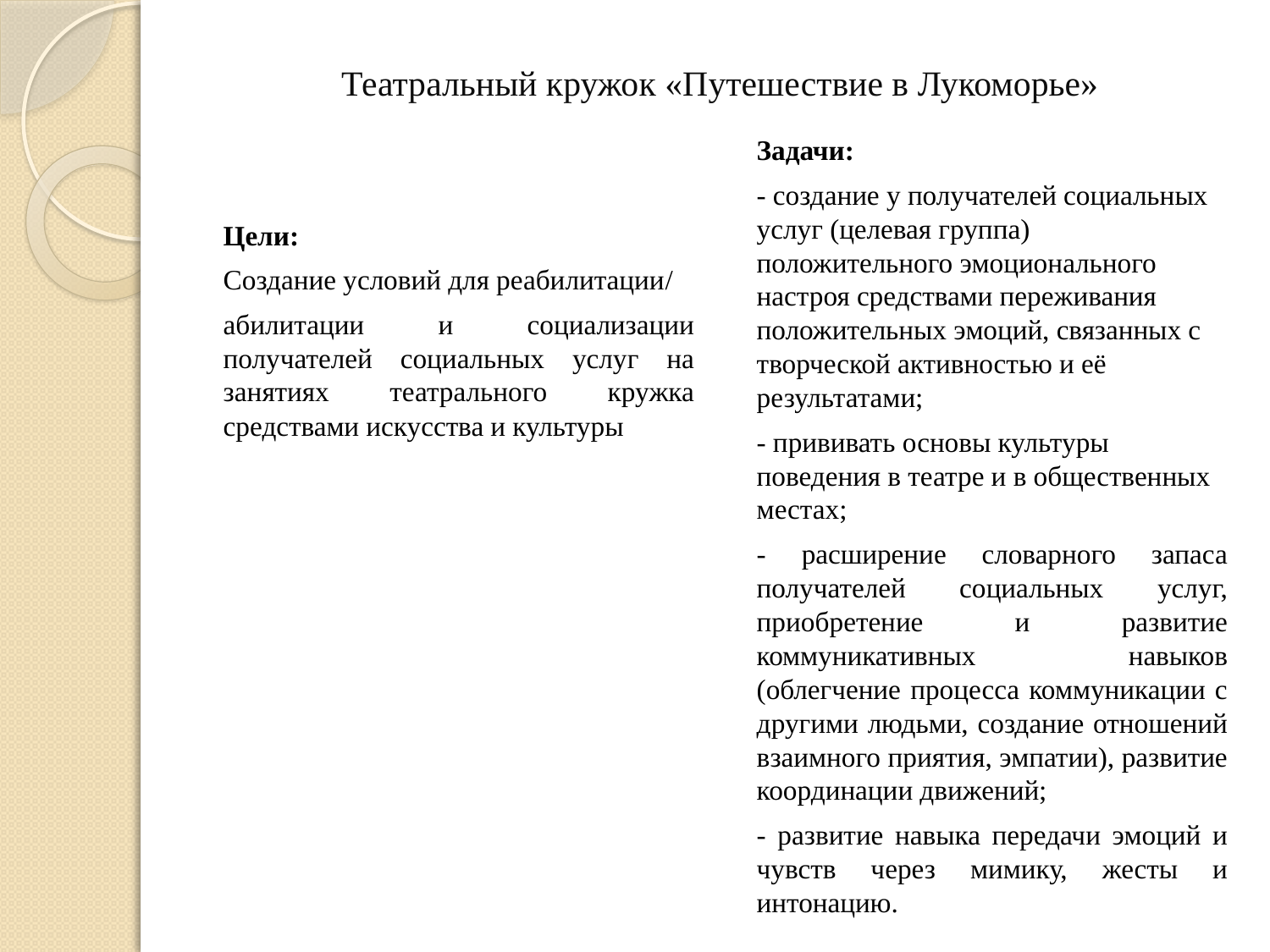

# Театральный кружок «Путешествие в Лукоморье»
Задачи:
- создание у получателей социальных услуг (целевая группа) положительного эмоционального настроя средствами переживания положительных эмоций, связанных с творческой активностью и её результатами;
- прививать основы культуры поведения в театре и в общественных местах;
- расширение словарного запаса получателей социальных услуг, приобретение и развитие коммуникативных навыков (облегчение процесса коммуникации с другими людьми, создание отношений взаимного приятия, эмпатии), развитие координации движений;
- развитие навыка передачи эмоций и чувств через мимику, жесты и интонацию.

Цели:
Создание условий для реабилитации/
абилитации и социализации получателей социальных услуг на занятиях театрального кружка средствами искусства и культуры